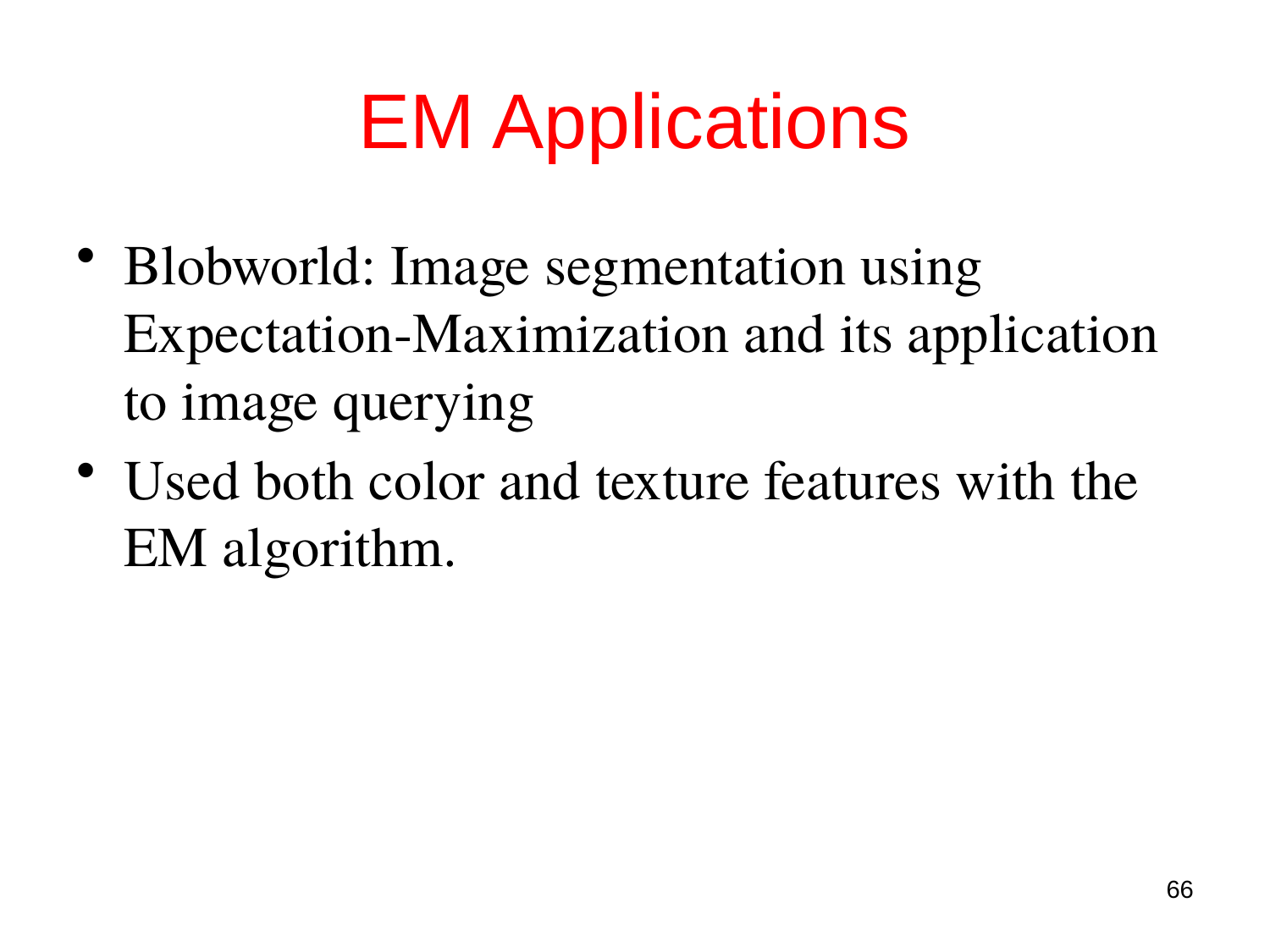

# EM Applications
Blobworld: Image segmentation using Expectation-Maximization and its application to image querying
Used both color and texture features with the EM algorithm.
66